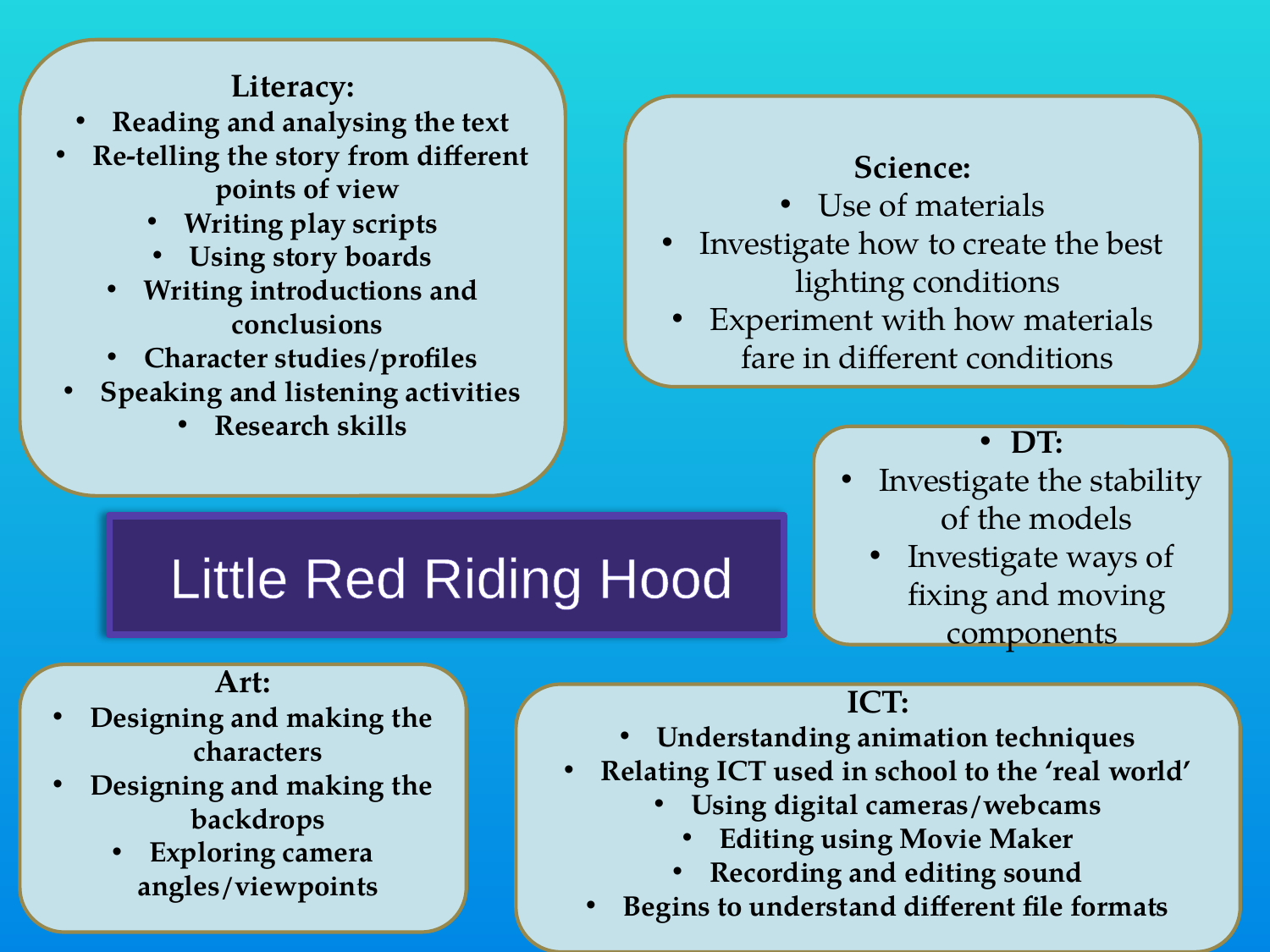

Literacy:
 Reading and analysing the text
 Re-telling the story from different points of view
 Writing play scripts
 Using story boards
 Writing introductions and conclusions
 Character studies/profiles
 Speaking and listening activities
 Research skills

Science:
 Use of materials
 Investigate how to create the best lighting conditions
 Experiment with how materials fare in different conditions
DT:
 Investigate the stability of the models
 Investigate ways of fixing and moving components

Little Red Riding Hood
Art:
 Designing and making the characters
 Designing and making the backdrops
 Exploring camera angles/viewpoints
ICT:
 Understanding animation techniques
 Relating ICT used in school to the ‘real world’
 Using digital cameras/webcams
 Editing using Movie Maker
 Recording and editing sound
 Begins to understand different file formats